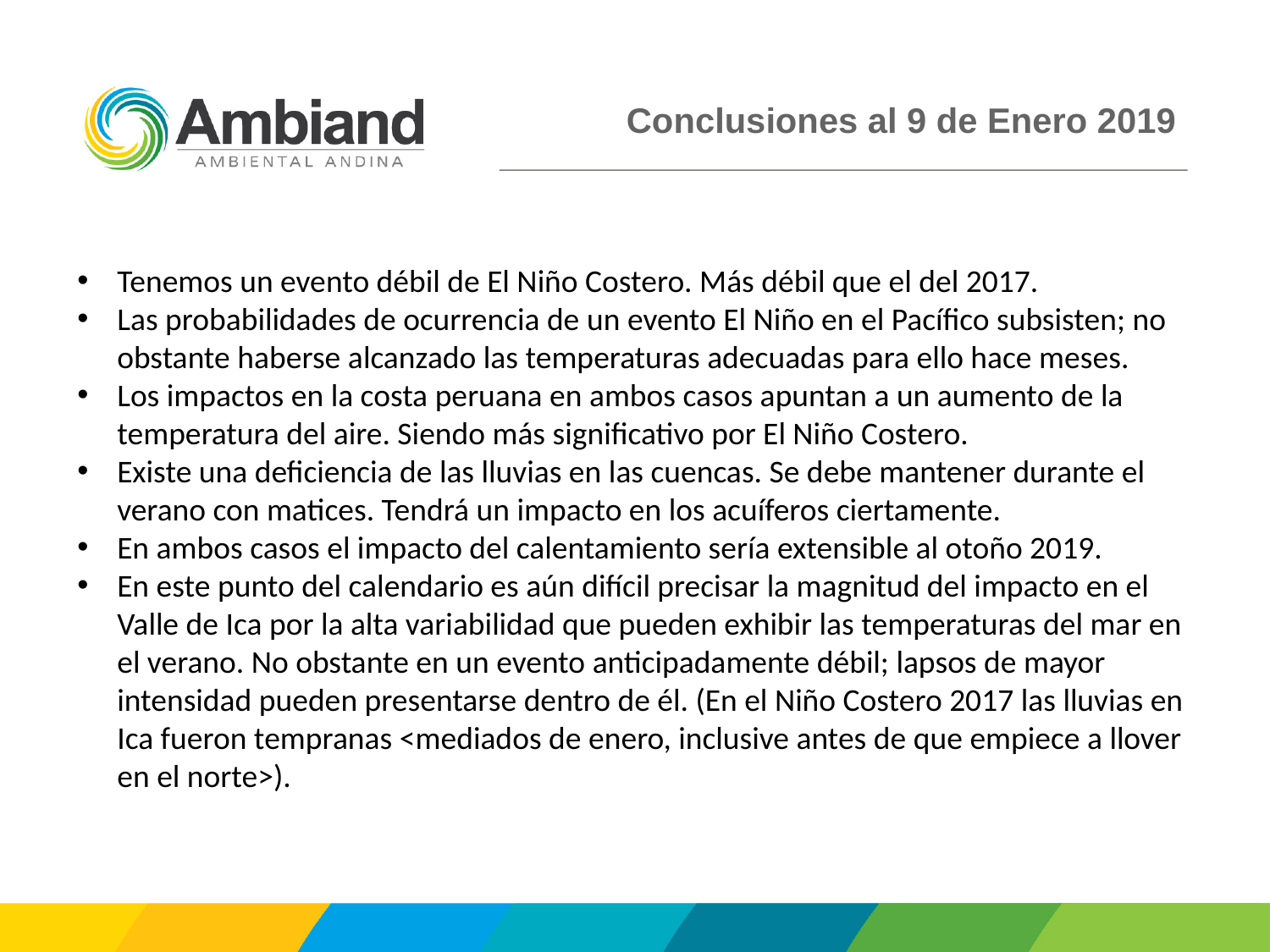

# Conclusiones al 9 de Enero 2019

Tenemos un evento débil de El Niño Costero. Más débil que el del 2017.
Las probabilidades de ocurrencia de un evento El Niño en el Pacífico subsisten; no obstante haberse alcanzado las temperaturas adecuadas para ello hace meses.
Los impactos en la costa peruana en ambos casos apuntan a un aumento de la temperatura del aire. Siendo más significativo por El Niño Costero.
Existe una deficiencia de las lluvias en las cuencas. Se debe mantener durante el verano con matices. Tendrá un impacto en los acuíferos ciertamente.
En ambos casos el impacto del calentamiento sería extensible al otoño 2019.
En este punto del calendario es aún difícil precisar la magnitud del impacto en el Valle de Ica por la alta variabilidad que pueden exhibir las temperaturas del mar en el verano. No obstante en un evento anticipadamente débil; lapsos de mayor intensidad pueden presentarse dentro de él. (En el Niño Costero 2017 las lluvias en Ica fueron tempranas <mediados de enero, inclusive antes de que empiece a llover en el norte>).